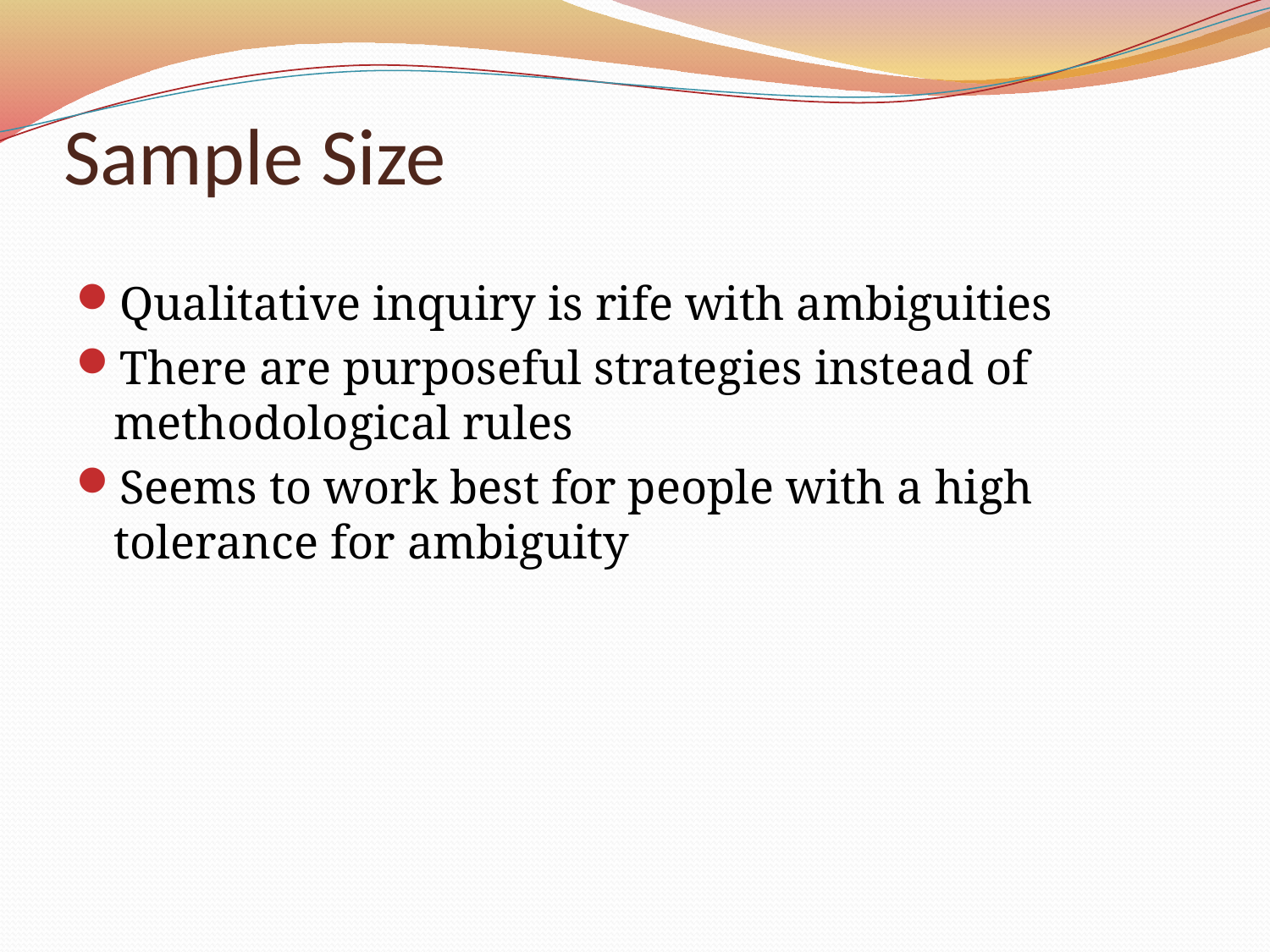

# Sample Size
Qualitative inquiry is rife with ambiguities
There are purposeful strategies instead of methodological rules
Seems to work best for people with a high tolerance for ambiguity